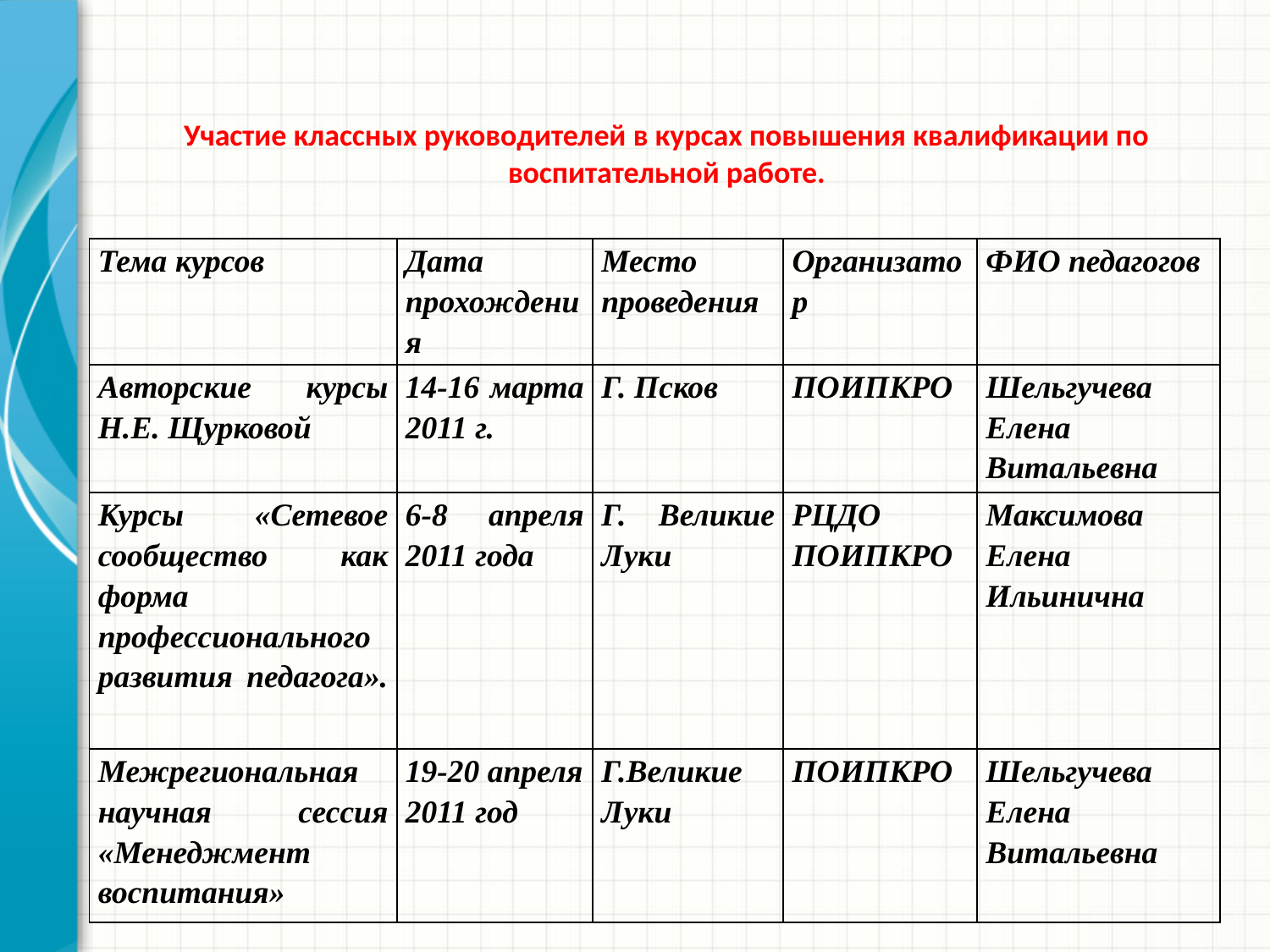

# Участие классных руководителей в курсах повышения квалификации по воспитательной работе.
| Тема курсов | Дата прохождения | Место проведения | Организатор | ФИО педагогов |
| --- | --- | --- | --- | --- |
| Авторские курсы Н.Е. Щурковой | 14-16 марта 2011 г. | Г. Псков | ПОИПКРО | Шельгучева Елена Витальевна |
| Курсы «Сетевое сообщество как форма профессионального развития педагога». | 6-8 апреля 2011 года | Г. Великие Луки | РЦДО ПОИПКРО | Максимова Елена Ильинична |
| Межрегиональная научная сессия «Менеджмент воспитания» | 19-20 апреля 2011 год | Г.Великие Луки | ПОИПКРО | Шельгучева Елена Витальевна |